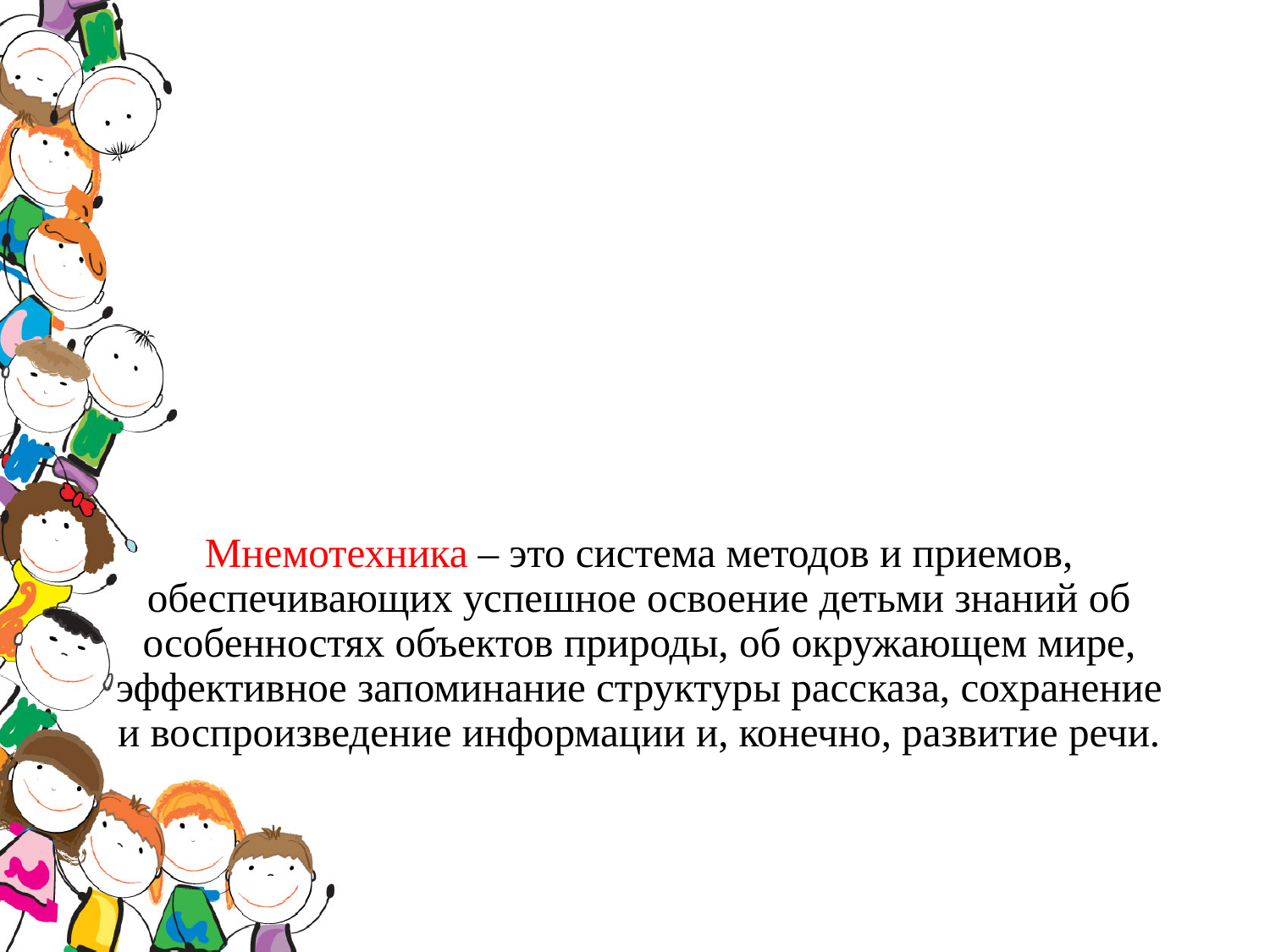

# Мнемотехника – это система методов и приемов, обеспечивающих успешное освоение детьми знаний об особенностях объектов природы, об окружающем мире, эффективное запоминание структуры рассказа, сохранение и воспроизведение информации и, конечно, развитие речи.